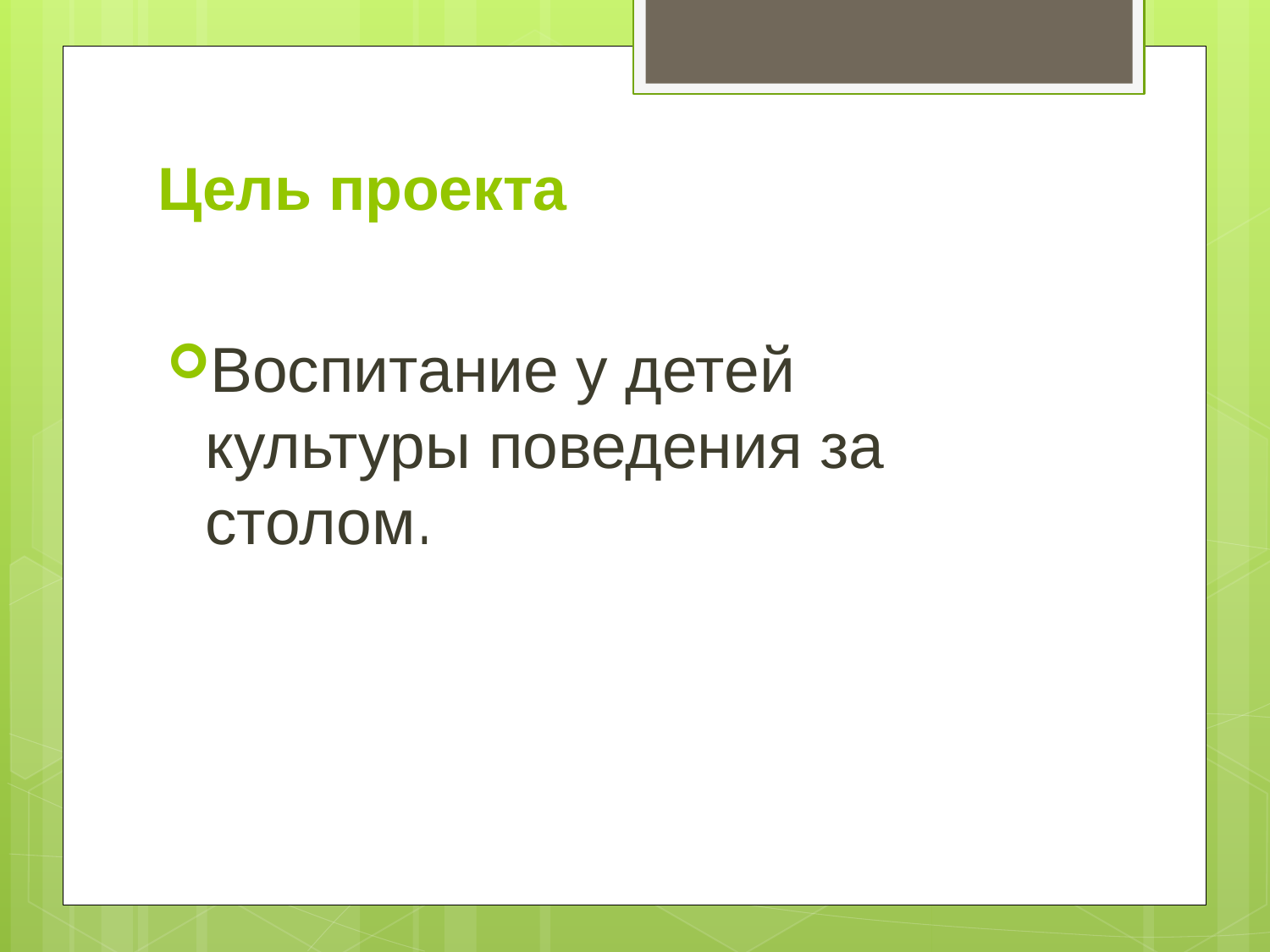

# Цель проекта
Воспитание у детей культуры поведения за столом.